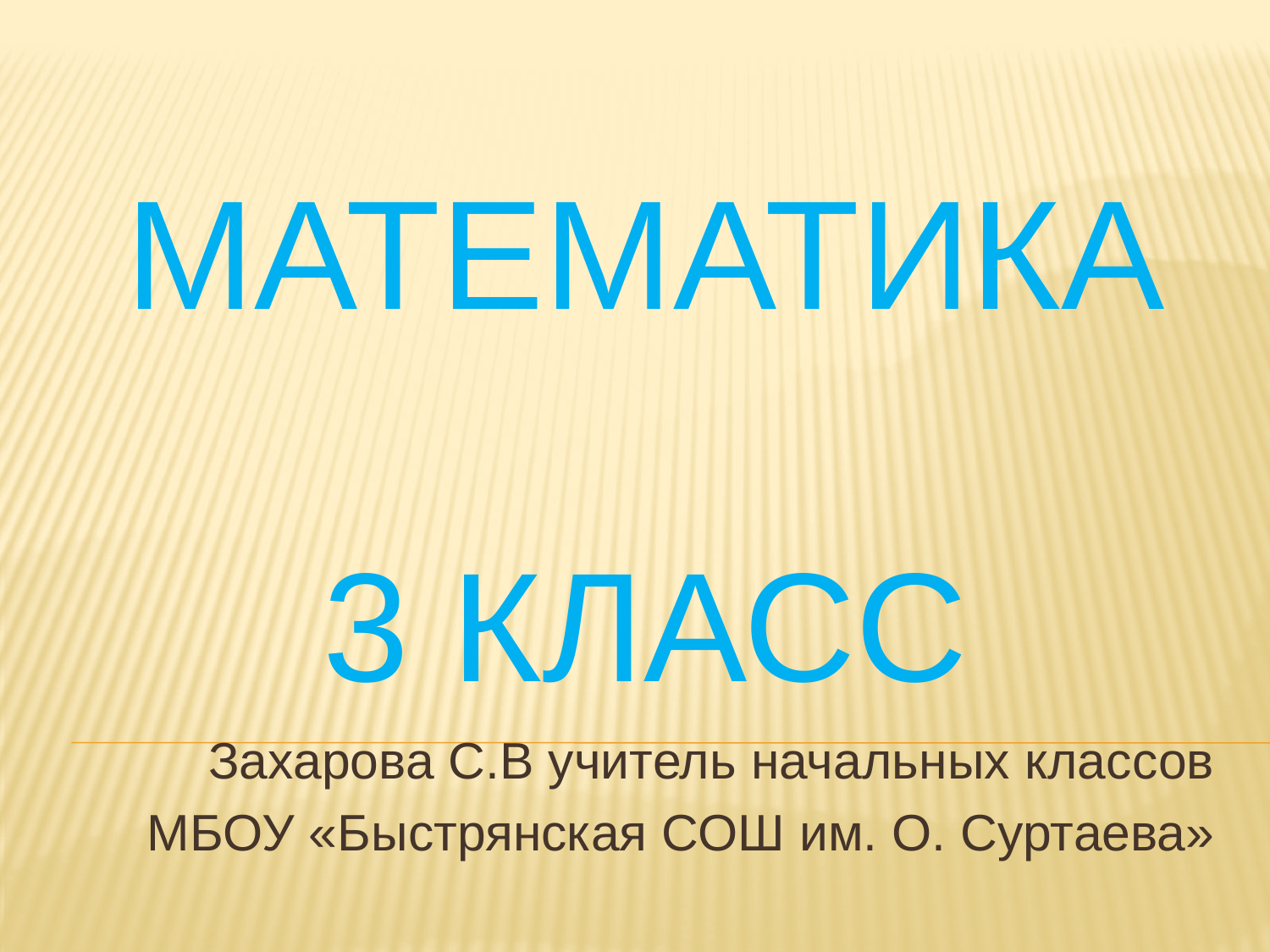

# Математика 3 класс
Захарова С.В учитель начальных классов
МБОУ «Быстрянская СОШ им. О. Суртаева»